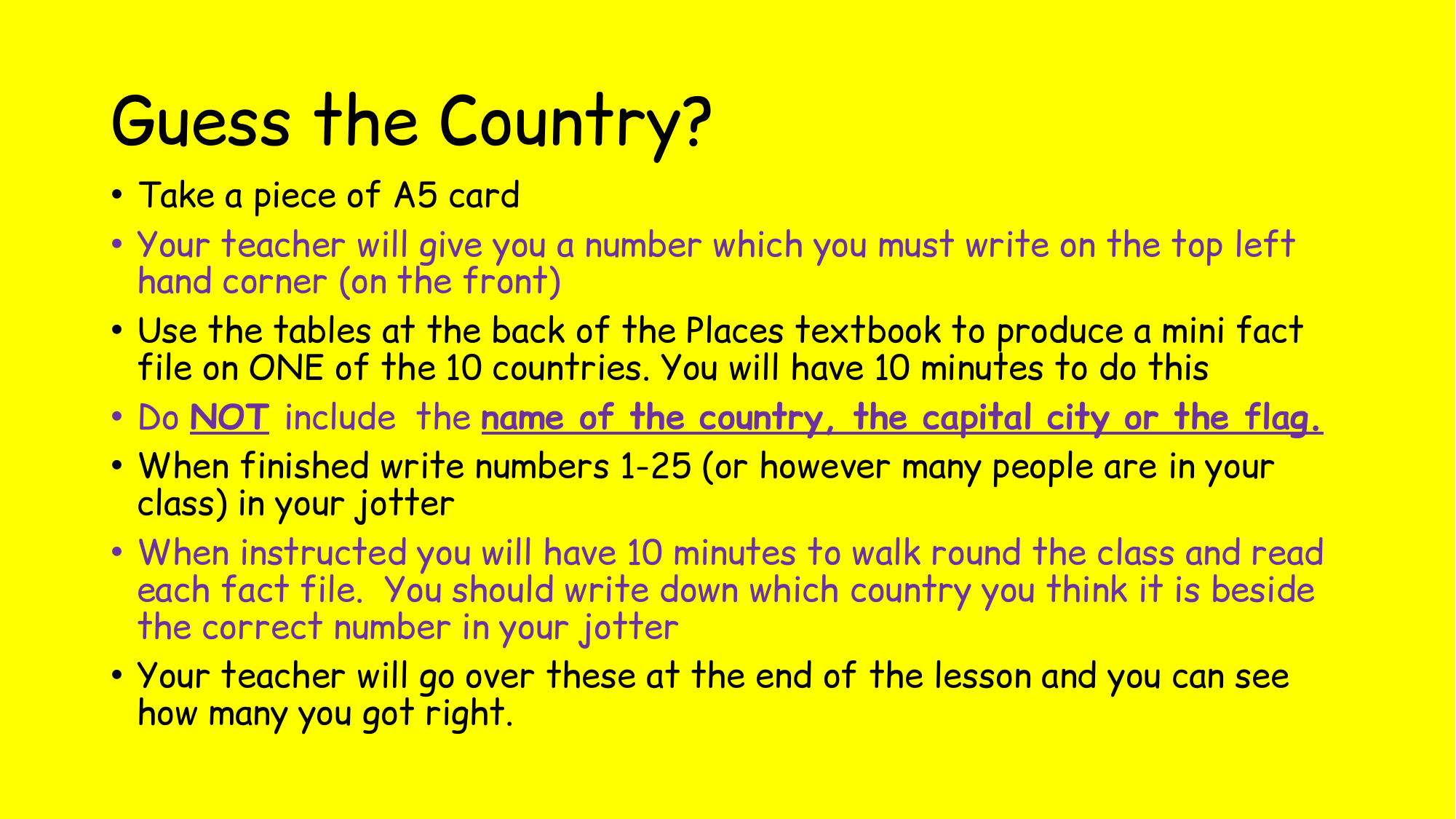

# Guess the Country?
Take a piece of A5 card
Your teacher will give you a number which you must write on the top left hand corner (on the front)
Use the tables at the back of the Places textbook to produce a mini fact file on ONE of the 10 countries. You will have 10 minutes to do this
Do NOT include  the name of the country, the capital city or the flag.
When finished write numbers 1-25 (or however many people are in your class) in your jotter
When instructed you will have 10 minutes to walk round the class and read each fact file.  You should write down which country you think it is beside the correct number in your jotter
Your teacher will go over these at the end of the lesson and you can see how many you got right.